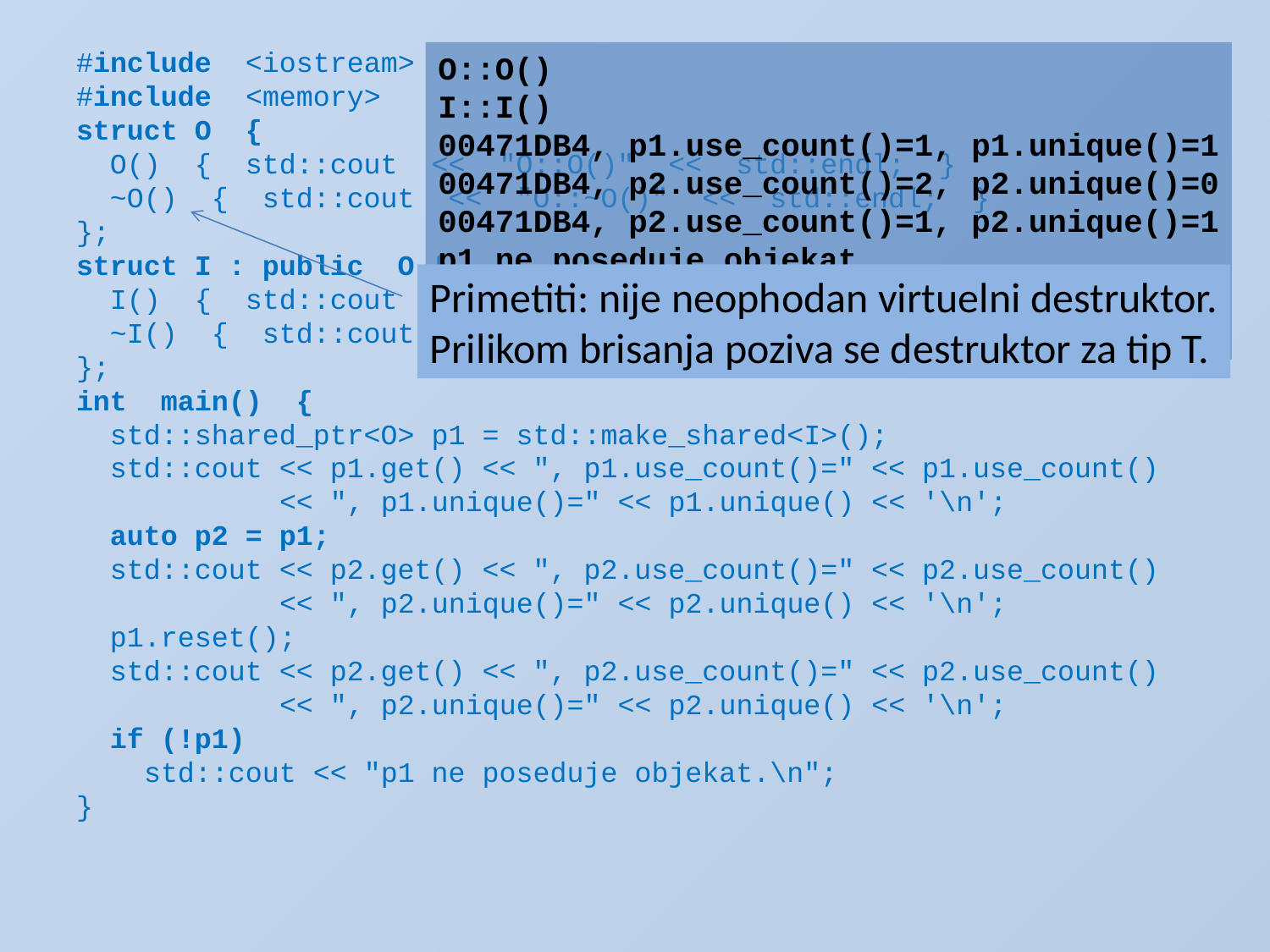

#include  <iostream>
#include  <memory>
struct O  {
  O()  {  std::cout  <<  "O::O()"  <<  std::endl;  }
  ~O()  {  std::cout  <<  "O::~O()"  <<  std::endl;  }
};
struct I : public  O {
  I()  {  std::cout  <<  "I::I()"  <<  std::endl;  }
  ~I()  {  std::cout  <<  "I::~I()"  <<  std::endl;  }
};
int  main()  {
  std::shared_ptr<O> p1 = std::make_shared<I>();
  std::cout << p1.get() << ", p1.use_count()=" << p1.use_count()
            << ", p1.unique()=" << p1.unique() << '\n';
  auto p2 = p1;
  std::cout << p2.get() << ", p2.use_count()=" << p2.use_count()
            << ", p2.unique()=" << p2.unique() << '\n';
  p1.reset();
  std::cout << p2.get() << ", p2.use_count()=" << p2.use_count()
            << ", p2.unique()=" << p2.unique() << '\n';
  if (!p1)
    std::cout << "p1 ne poseduje objekat.\n";
}
O::O()
I::I()
00471DB4, p1.use_count()=1, p1.unique()=1
00471DB4, p2.use_count()=2, p2.unique()=0
00471DB4, p2.use_count()=1, p2.unique()=1
p1 ne poseduje objekat.
I::~I()
O::~O()
Primetiti: nije neophodan virtuelni destruktor.
Prilikom brisanja poziva se destruktor za tip T.